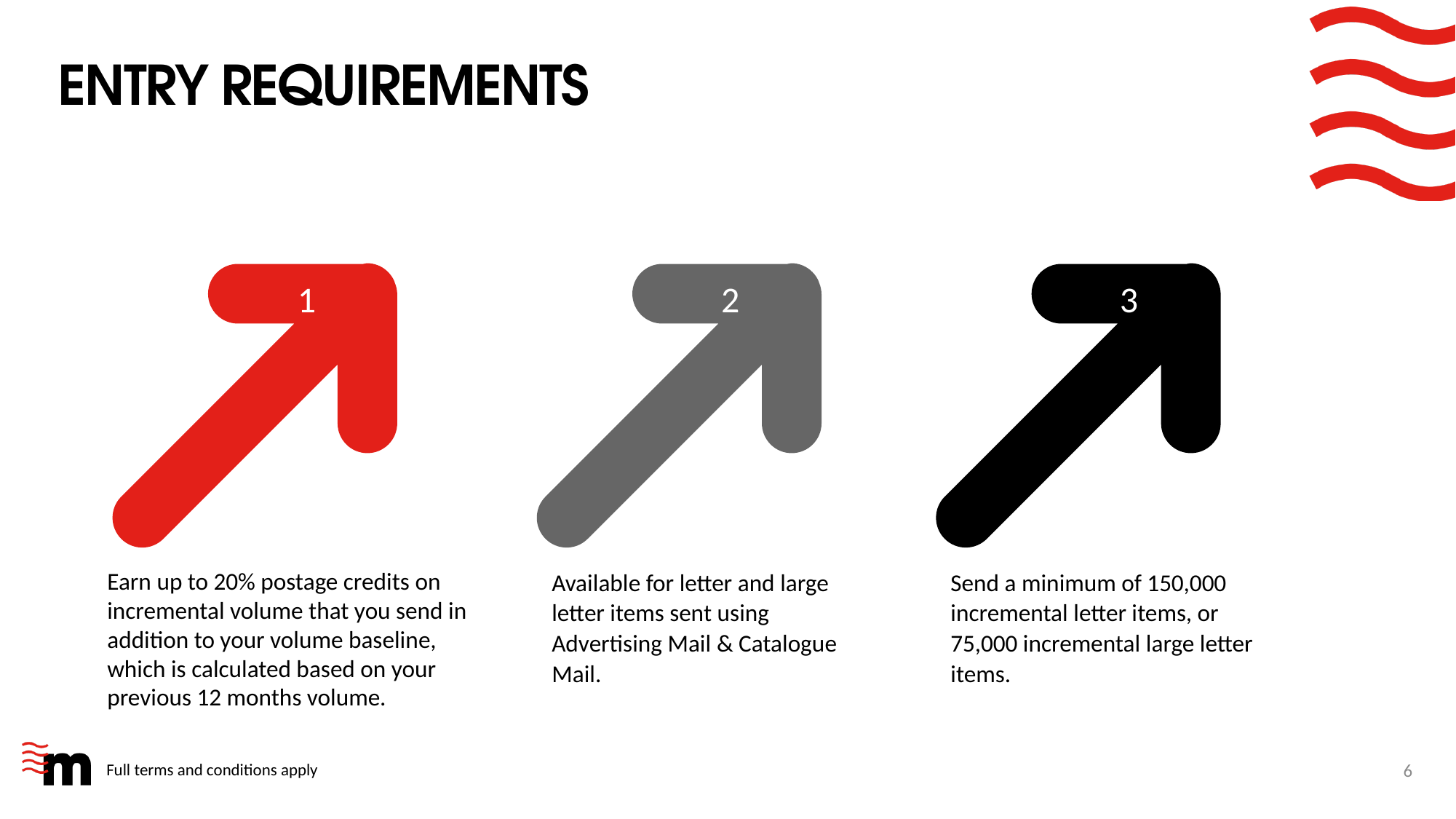

# Entry requirements

1
2
3
Earn up to 20% postage credits on incremental volume that you send in addition to your volume baseline, which is calculated based on your previous 12 months volume.
Available for letter and large letter items sent using Advertising Mail & Catalogue Mail.
Send a minimum of 150,000 incremental letter items, or 75,000 incremental large letter items.
6
Full terms and conditions apply